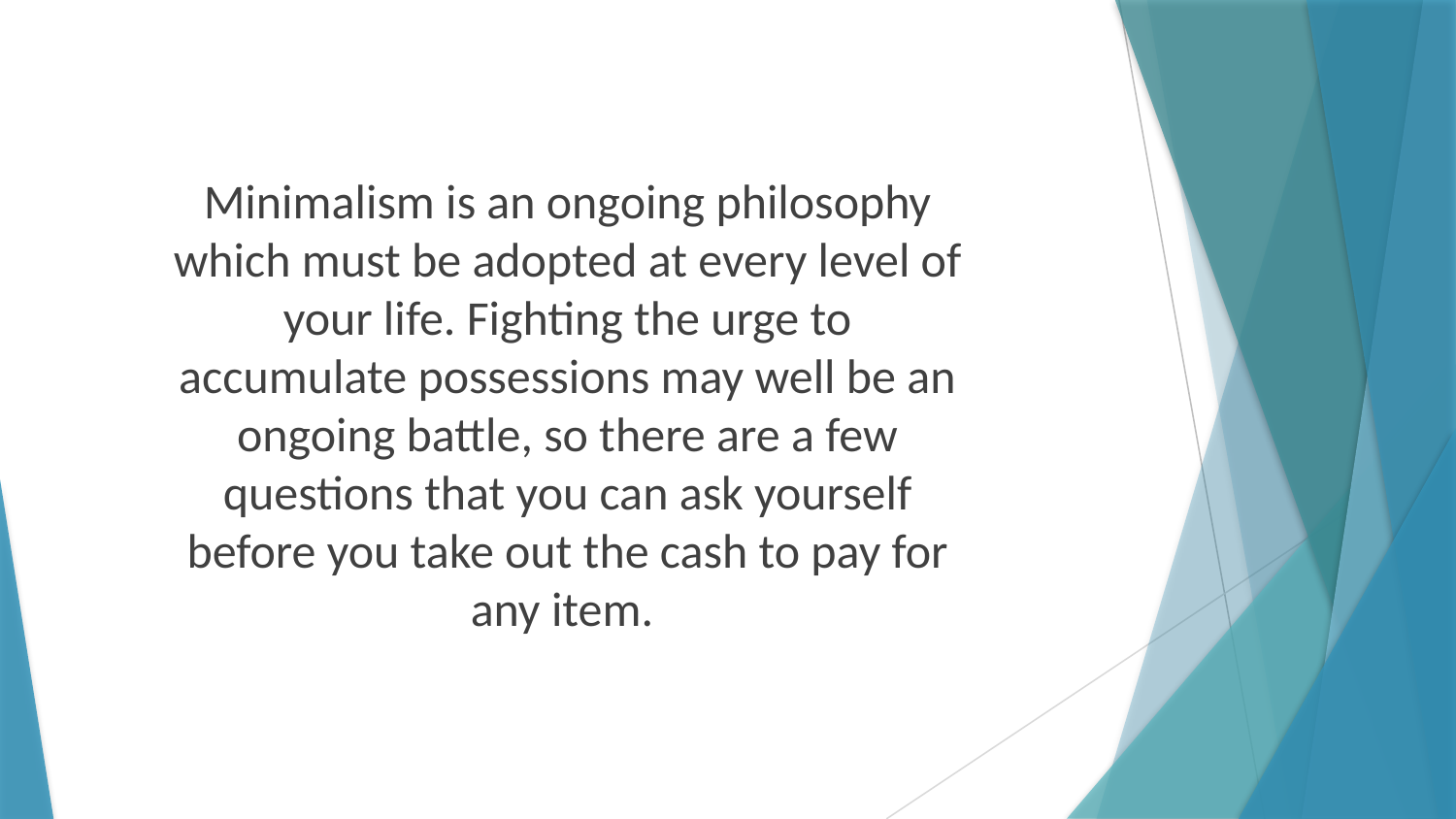

Minimalism is an ongoing philosophy which must be adopted at every level of your life. Fighting the urge to accumulate possessions may well be an ongoing battle, so there are a few questions that you can ask yourself before you take out the cash to pay for any item.